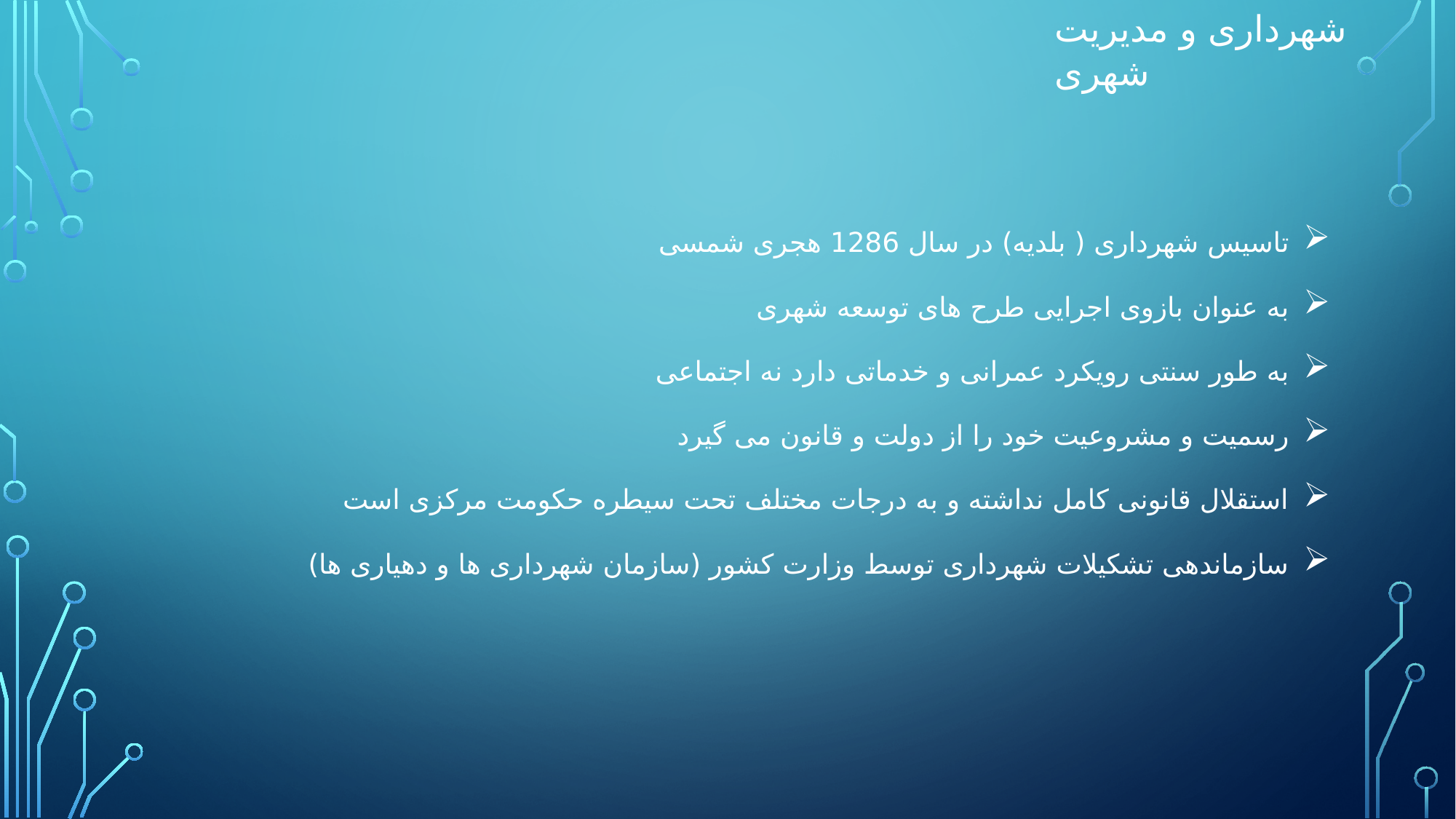

شهرداری و مدیریت شهری
تاسیس شهرداری ( بلدیه) در سال 1286 هجری شمسی
به عنوان بازوی اجرایی طرح های توسعه شهری
به طور سنتی رویکرد عمرانی و خدماتی دارد نه اجتماعی
رسمیت و مشروعیت خود را از دولت و قانون می گیرد
استقلال قانونی کامل نداشته و به درجات مختلف تحت سیطره حکومت مرکزی است
سازماندهی تشکیلات شهرداری توسط وزارت کشور (سازمان شهرداری ها و دهیاری ها)